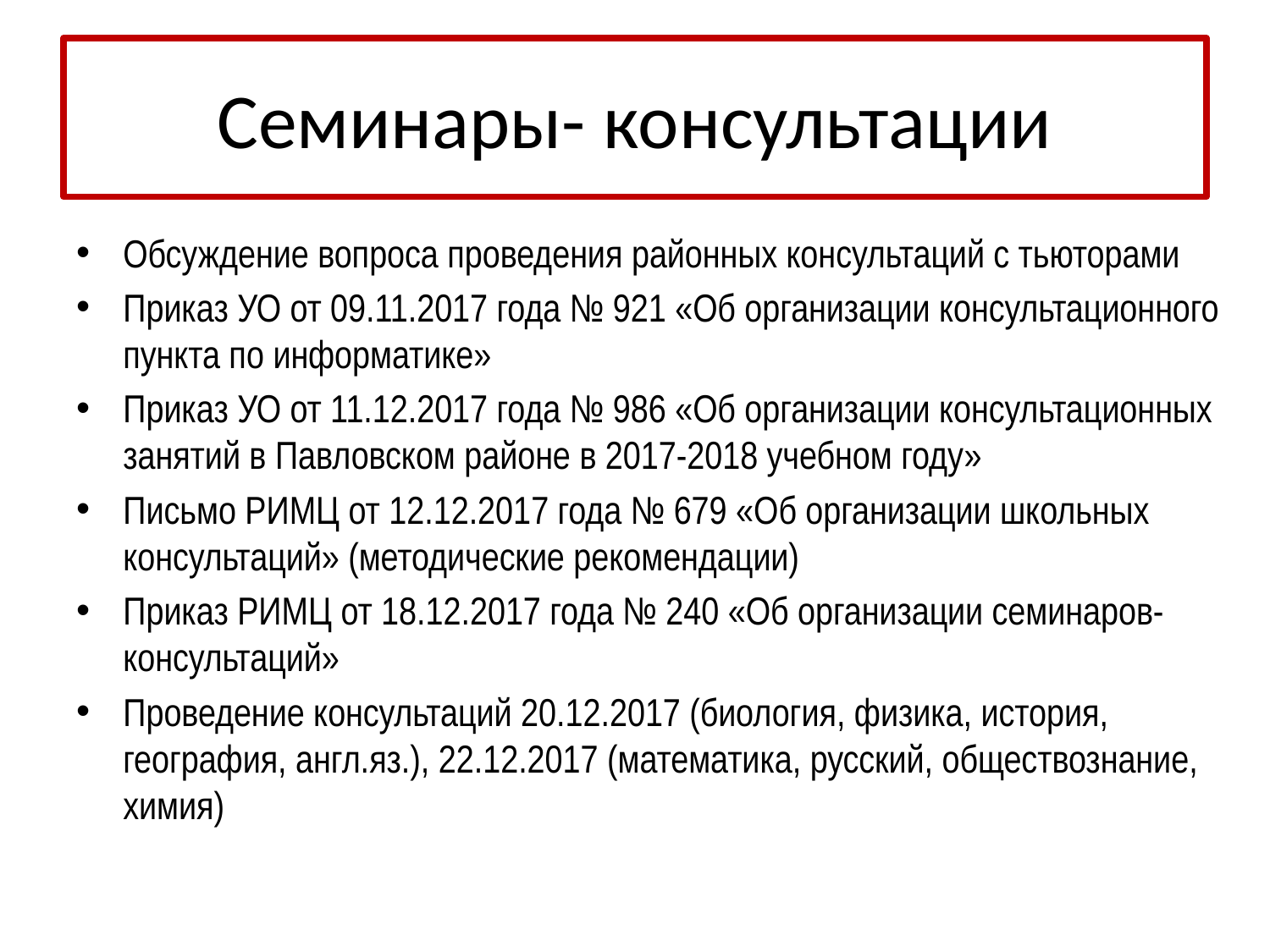

# Семинары- консультации
Обсуждение вопроса проведения районных консультаций с тьюторами
Приказ УО от 09.11.2017 года № 921 «Об организации консультационного пункта по информатике»
Приказ УО от 11.12.2017 года № 986 «Об организации консультационных занятий в Павловском районе в 2017-2018 учебном году»
Письмо РИМЦ от 12.12.2017 года № 679 «Об организации школьных консультаций» (методические рекомендации)
Приказ РИМЦ от 18.12.2017 года № 240 «Об организации семинаров- консультаций»
Проведение консультаций 20.12.2017 (биология, физика, история, география, англ.яз.), 22.12.2017 (математика, русский, обществознание, химия)